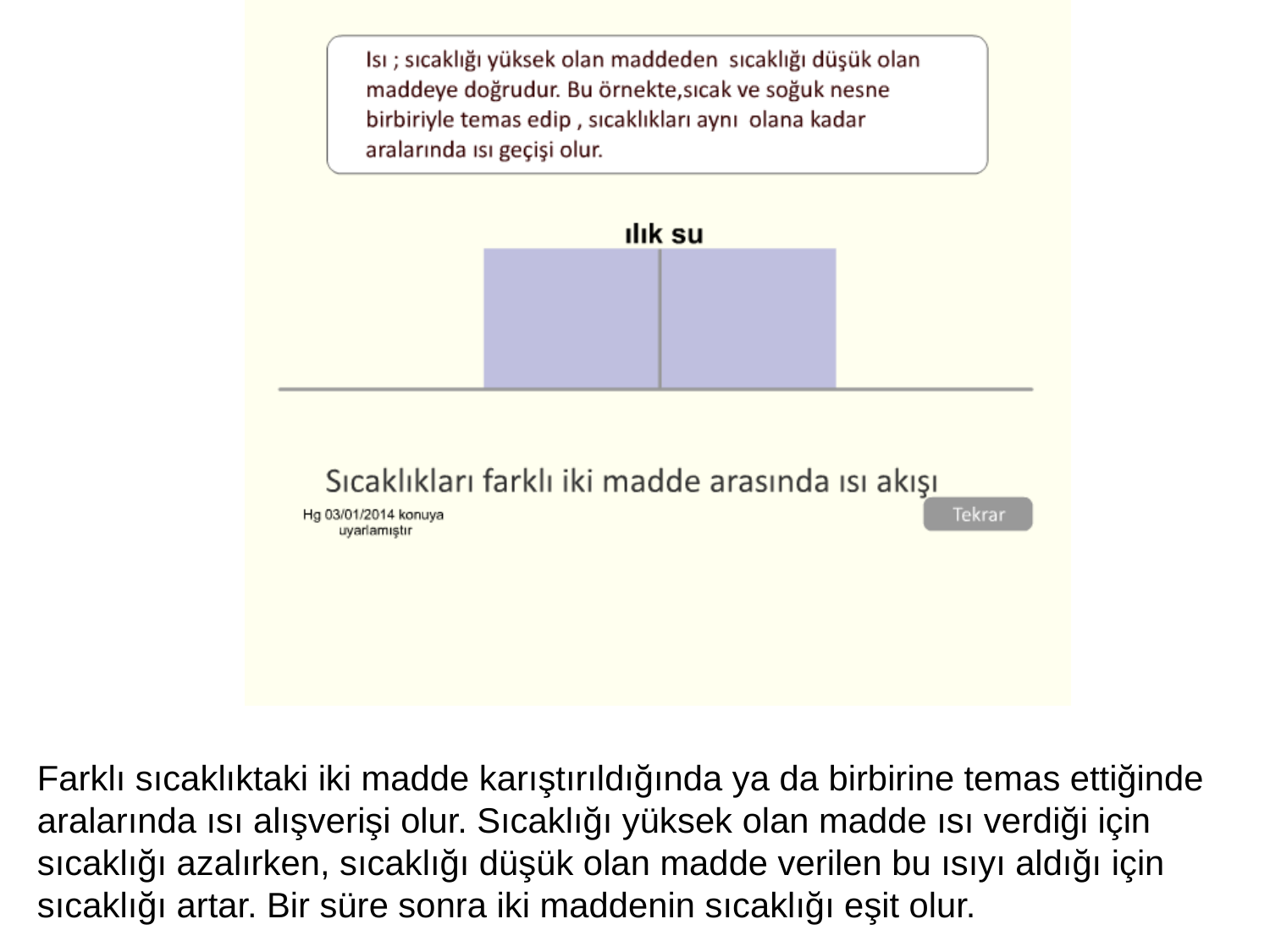

Farklı sıcaklıktaki iki madde karıştırıldığında ya da birbirine temas ettiğinde aralarında ısı alışverişi olur. Sıcaklığı yüksek olan madde ısı verdiği için sıcaklığı azalırken, sıcaklığı düşük olan madde verilen bu ısıyı aldığı için sıcaklığı artar. Bir süre sonra iki maddenin sıcaklığı eşit olur.